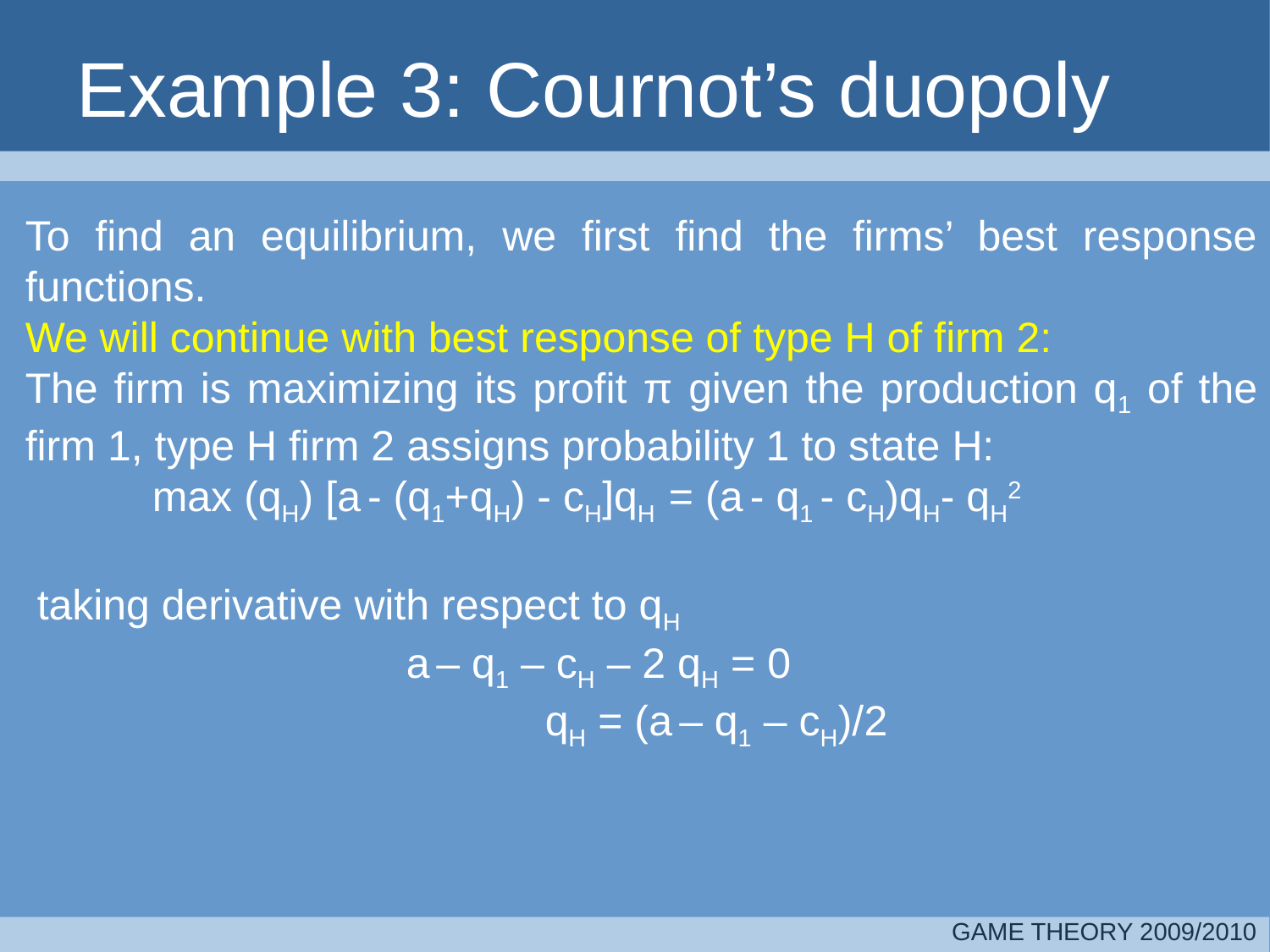

# Example 3: Cournot’s duopoly
To find an equilibrium, we first find the firms’ best response functions.
We will continue with best response of type H of firm 2:
The firm is maximizing its profit π given the production q1 of the firm 1, type H firm 2 assigns probability 1 to state H:
	max (qH) [a - (q1+qH) - cH]qH  = (a - q1 - cH)qH- qH2

 taking derivative with respect to qH
 			a – q1 – cH – 2 qH = 0
				 qH = (a – q1 – cH)/2
GAME THEORY 2009/2010